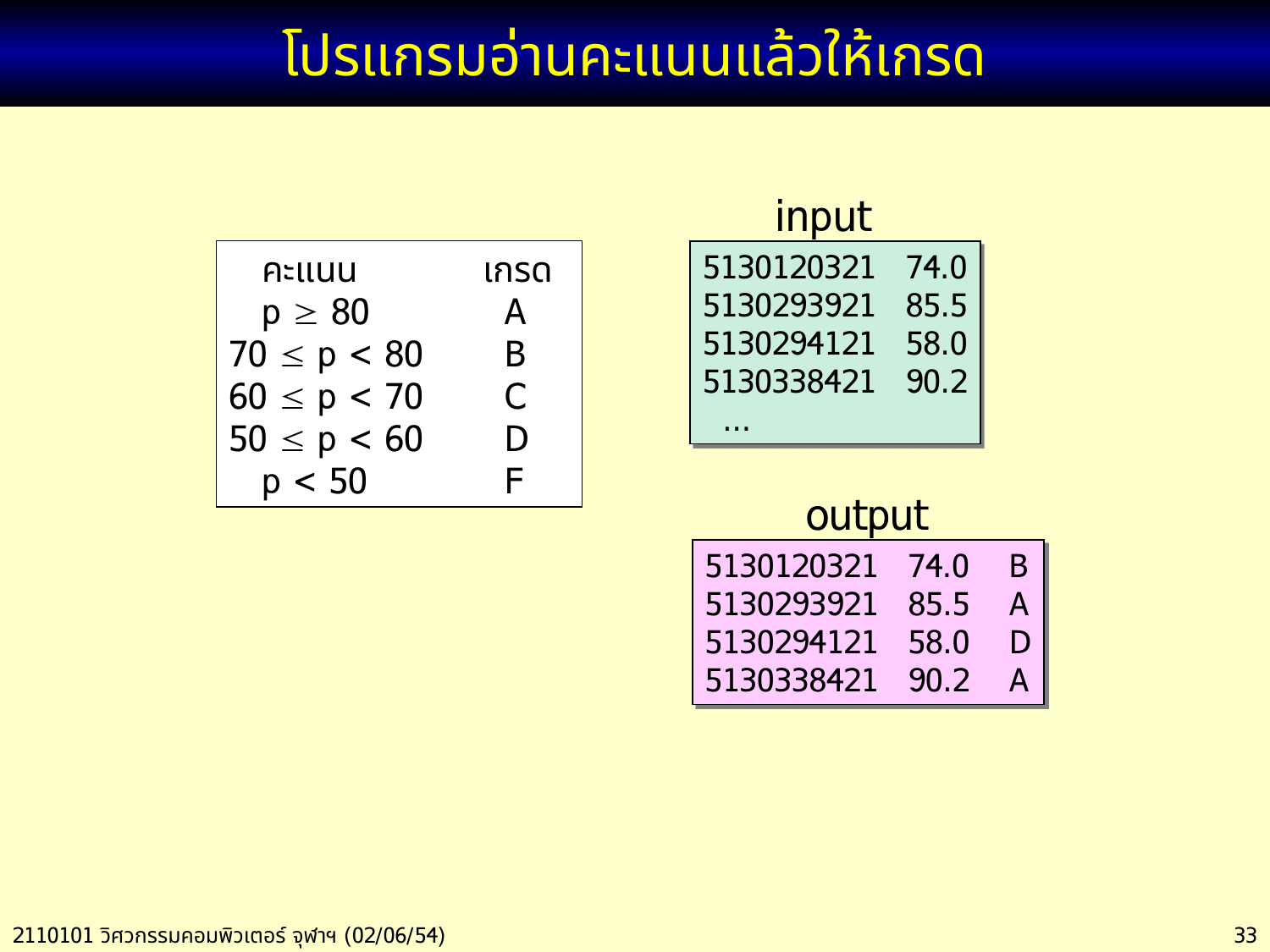

# โปรแกรมอ่านคะแนนแล้วให้เกรด
input
5130120321   74.0
5130293921   85.5
5130294121   58.0
5130338421   90.2
  ...
   คะแนน    	เกรด
   p ≥ 80	  A
70 ≤ p < 80	  B
60 ≤ p < 70	  C
50 ≤ p < 60	  D
   p < 50	  F
output
5130120321   74.0    B
5130293921   85.5    A
5130294121   58.0    D
5130338421   90.2    A